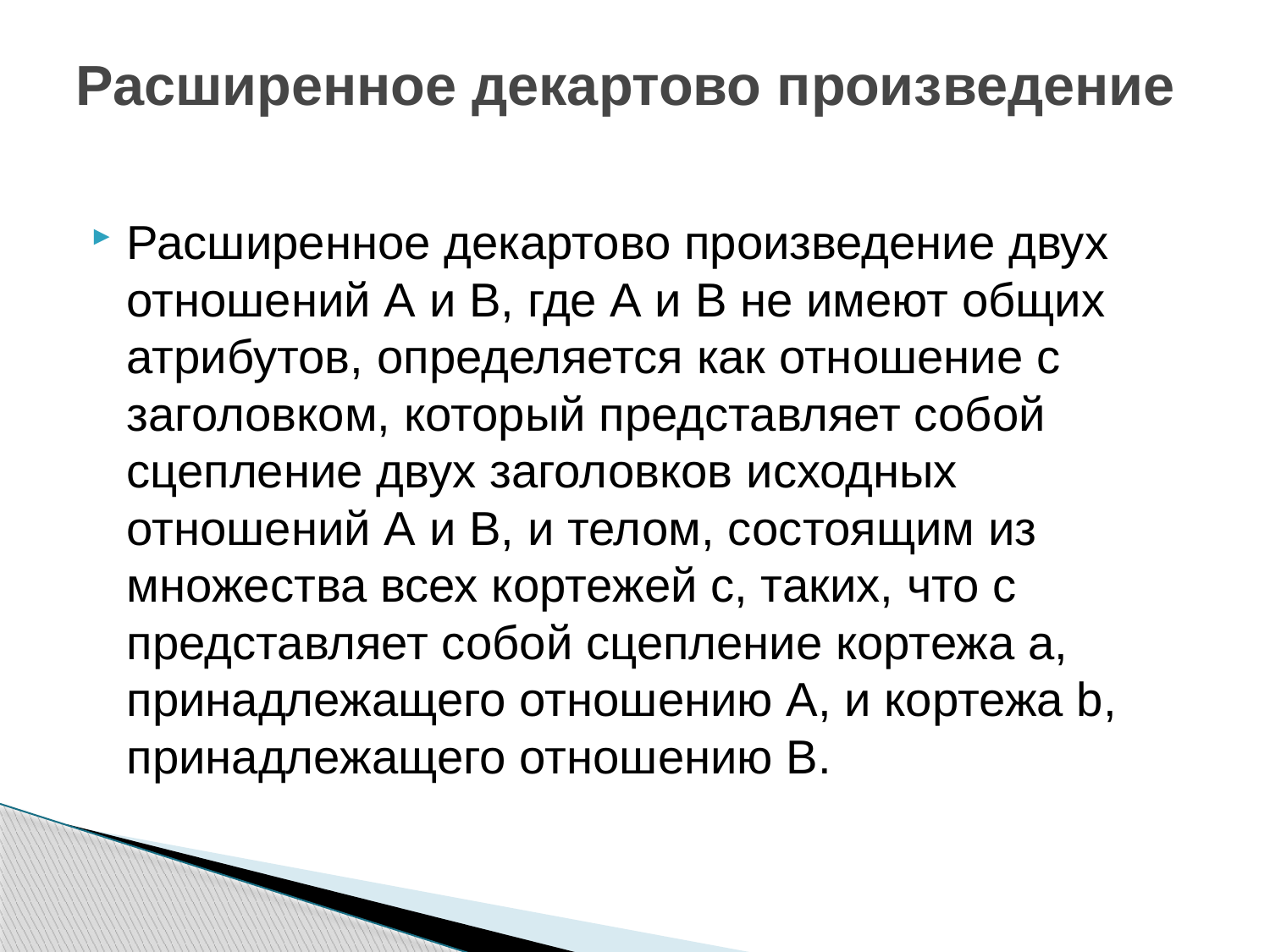

# Расширенное декартово произведение
Расширенное декартово произведение двух отношений А и В, где А и В не имеют общих атрибутов, определяется как отношение с заголовком, который представляет собой сцепление двух заголовков исходных отношений А и В, и телом, состоящим из множества всех кортежей c, таких, что c представляет собой сцепление кортежа a, принадлежащего отношению A, и кортежа b, принадлежащего отношению B.